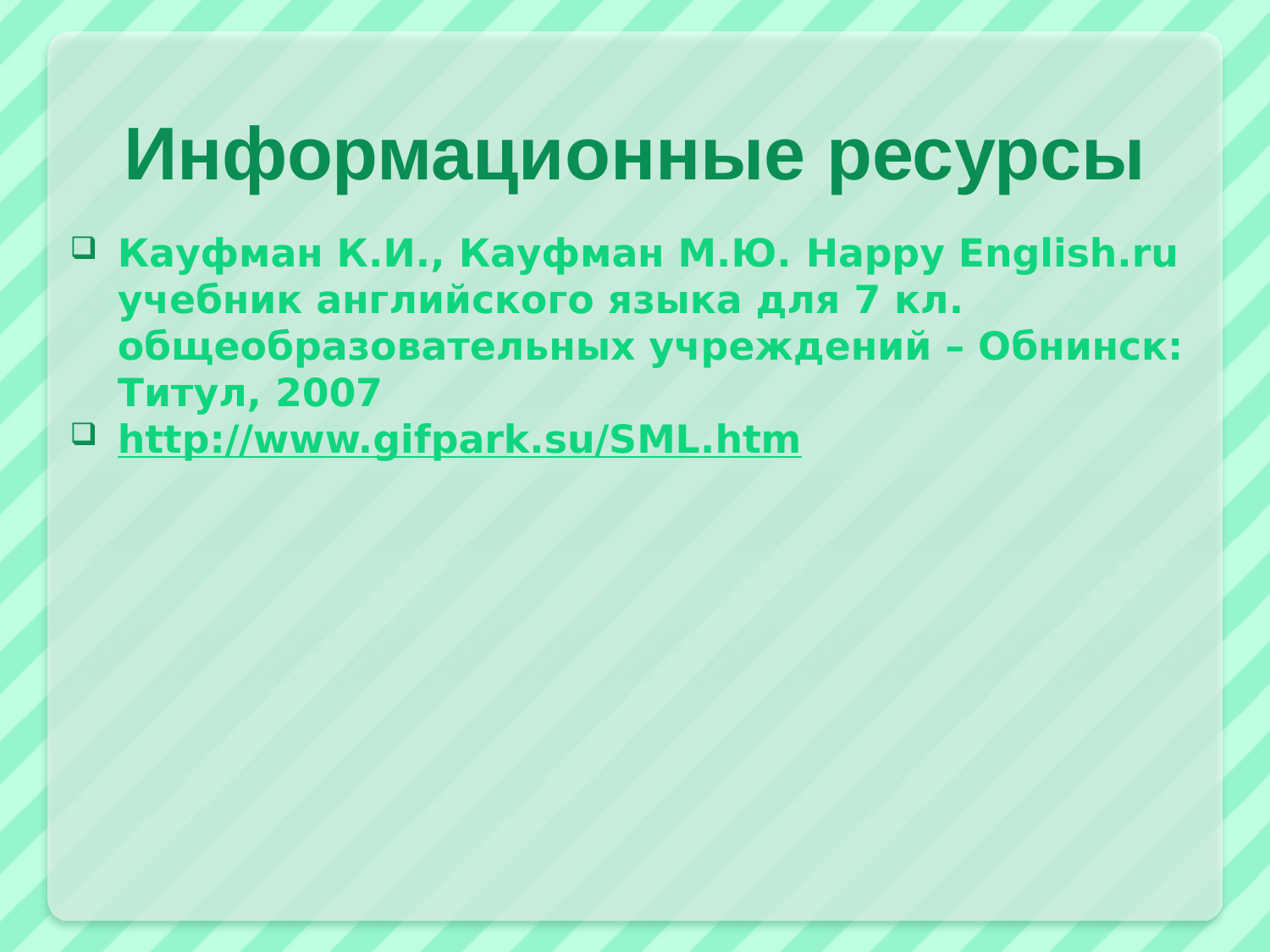

# Информационные ресурсы
Кауфман К.И., Кауфман М.Ю. Happy English.ru учебник английского языка для 7 кл. общеобразовательных учреждений – Обнинск: Титул, 2007
http://www.gifpark.su/SML.htm